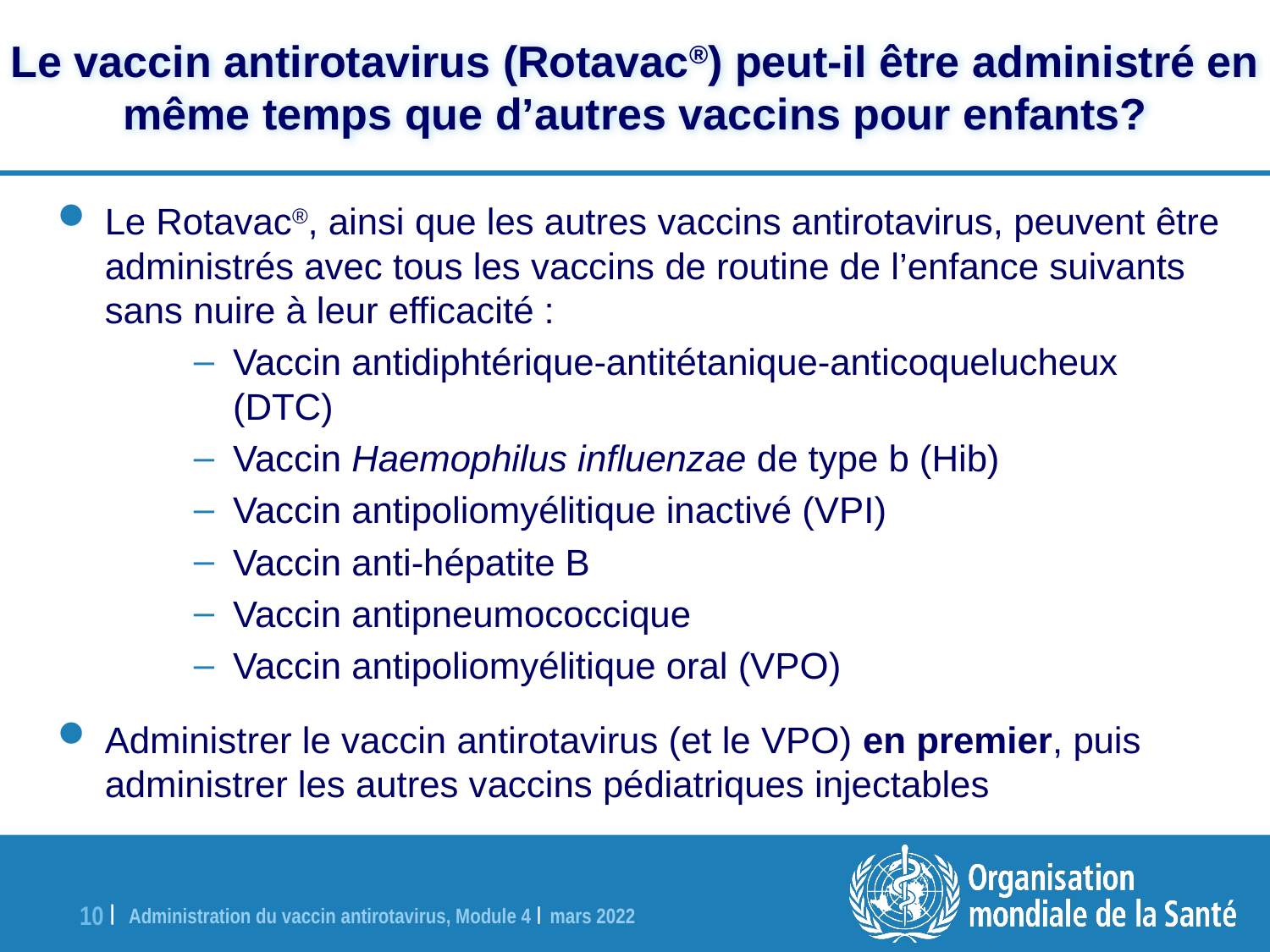

Le vaccin antirotavirus (Rotavac®) peut-il être administré en même temps que d’autres vaccins pour enfants?
Le Rotavac®, ainsi que les autres vaccins antirotavirus, peuvent être administrés avec tous les vaccins de routine de l’enfance suivants sans nuire à leur efficacité :
Vaccin antidiphtérique-antitétanique-anticoquelucheux (DTC)
Vaccin Haemophilus influenzae de type b (Hib)
Vaccin antipoliomyélitique inactivé (VPI)
Vaccin anti-hépatite B
Vaccin antipneumococcique
Vaccin antipoliomyélitique oral (VPO)
Administrer le vaccin antirotavirus (et le VPO) en premier, puis administrer les autres vaccins pédiatriques injectables